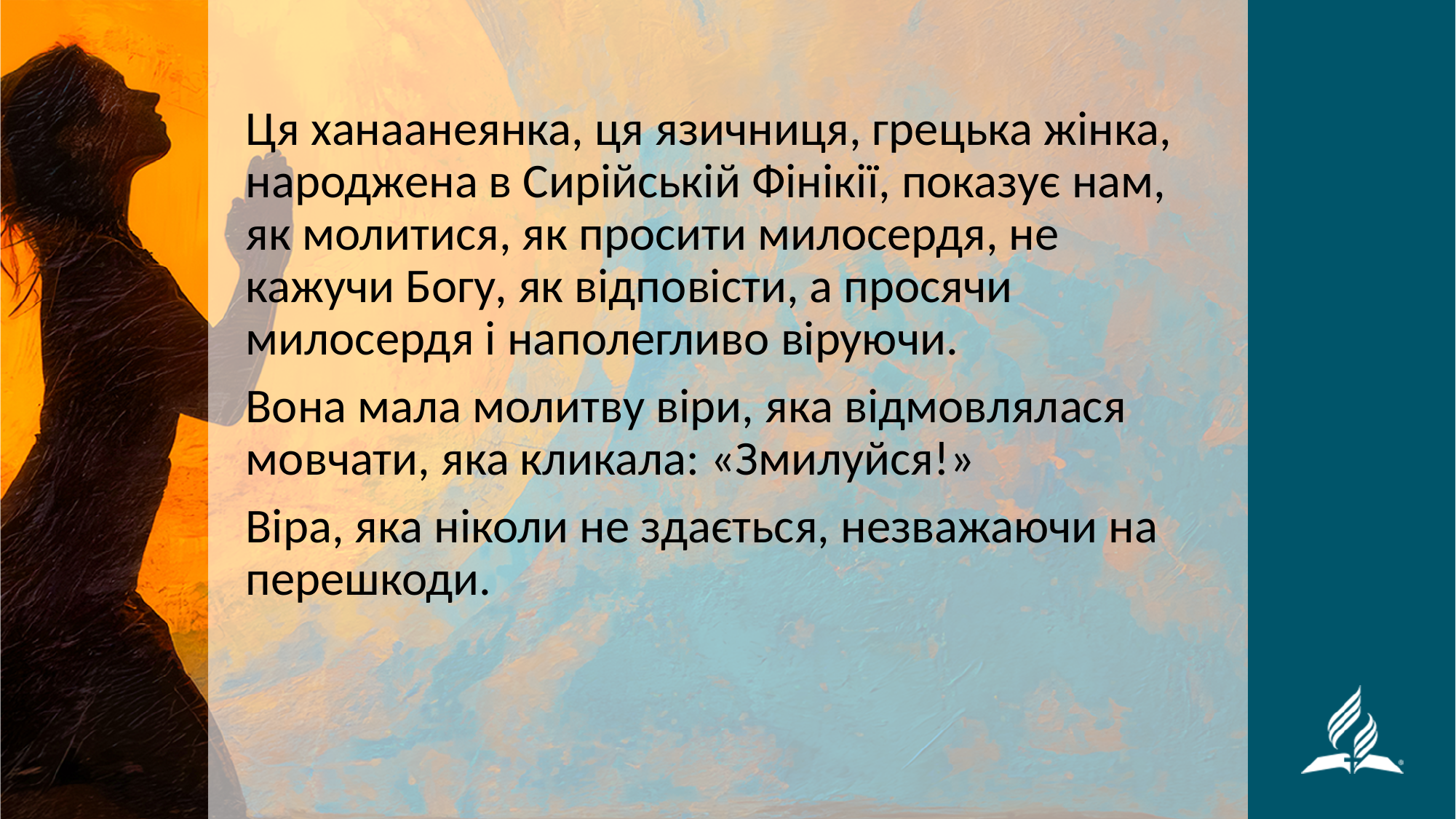

Ця ханаанеянка, ця язичниця, грецька жінка, народжена в Сирійській Фінікії, показує нам, як молитися, як просити милосердя, не кажучи Богу, як відповісти, а просячи милосердя і наполегливо віруючи.
Вона мала молитву віри, яка відмовлялася мовчати, яка кликала: «Змилуйся!»
Віра, яка ніколи не здається, незважаючи на перешкоди.